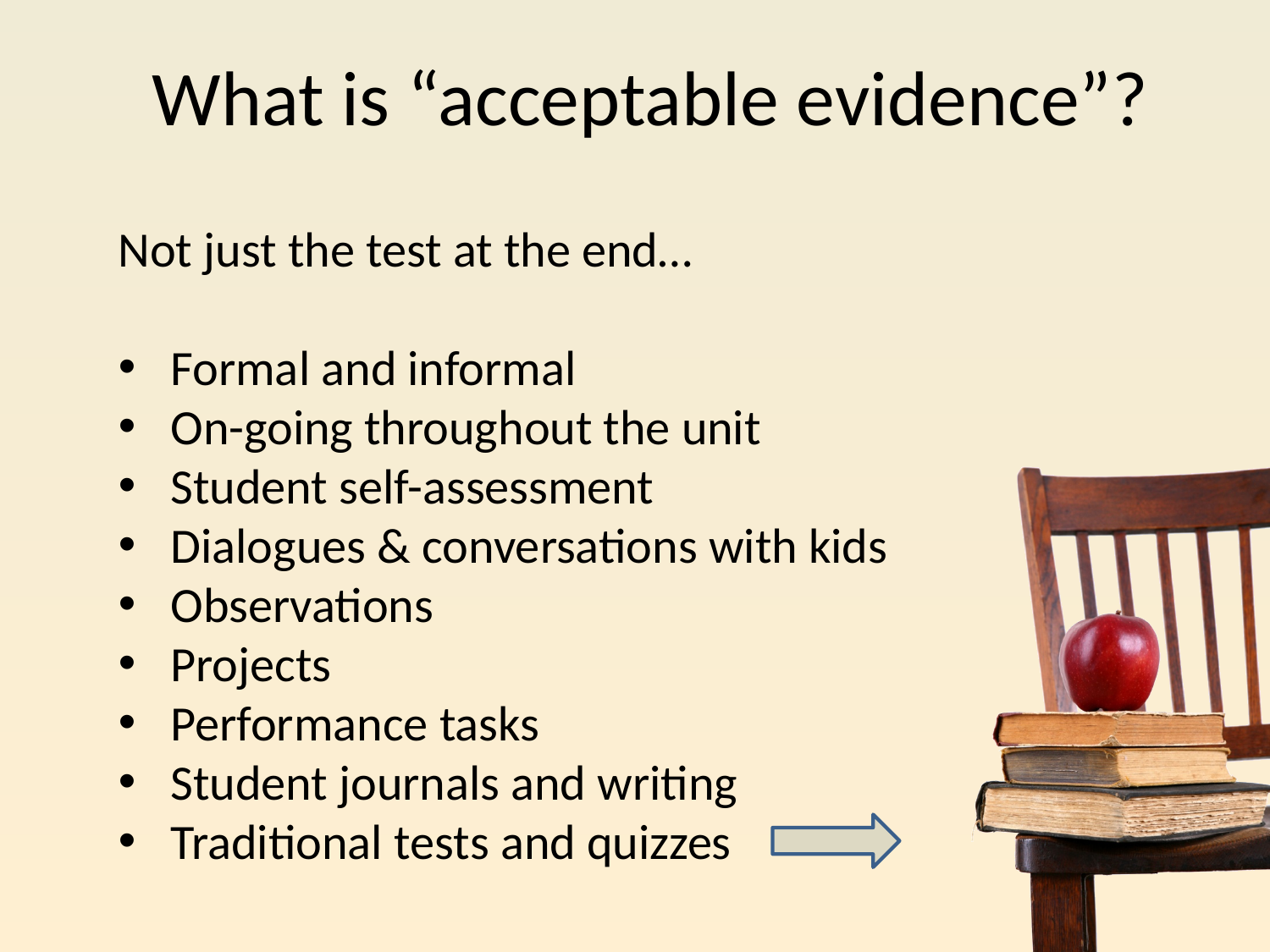

What is “acceptable evidence”?
Not just the test at the end…

  Formal and informal
  On-going throughout the unit
  Student self-assessment
  Dialogues & conversations with kids
  Observations
  Projects
  Performance tasks
  Student journals and writing
  Traditional tests and quizzes